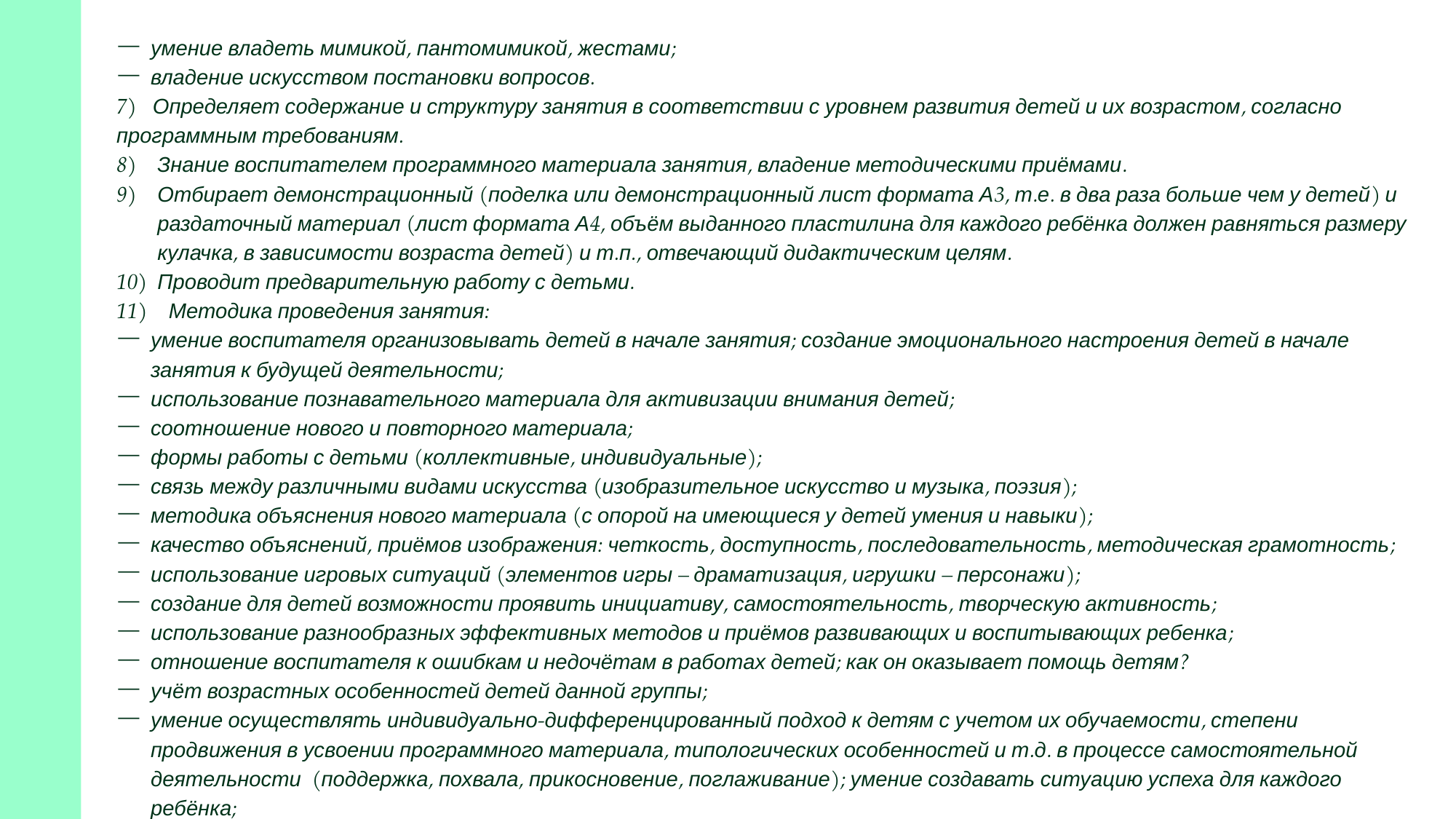

умение владеть мимикой, пантомимикой, жестами;
владение искусством постановки вопросов.
7)   Определяет содержание и структуру занятия в соответствии с уровнем развития детей и их возрастом, согласно программным требованиям.
Знание воспитателем программного материала занятия, владение методическими приёмами.
Отбирает демонстрационный (поделка или демонстрационный лист формата А3, т.е. в два раза больше чем у детей) и раздаточный материал (лист формата А4, объём выданного пластилина для каждого ребёнка должен равняться размеру кулачка, в зависимости возраста детей) и т.п., отвечающий дидактическим целям.
Проводит предварительную работу с детьми.
11)    Методика проведения занятия:
умение воспитателя организовывать детей в начале занятия; создание эмоционального настроения детей в начале занятия к будущей деятельности;
использование познавательного материала для активизации внимания детей;
соотношение нового и повторного материала;
формы работы с детьми (коллективные, индивидуальные);
связь между различными видами искусства (изобразительное искусство и музыка, поэзия);
методика объяснения нового материала (с опорой на имеющиеся у детей умения и навыки);
качество объяснений, приёмов изображения: четкость, доступность, последовательность, методическая грамотность;
использование игровых ситуаций (элементов игры – драматизация, игрушки – персонажи);
создание для детей возможности проявить инициативу, самостоятельность, творческую активность;
использование разнообразных эффективных методов и приёмов развивающих и воспитывающих ребенка;
отношение воспитателя к ошибкам и недочётам в работах детей; как он оказывает помощь детям?
учёт возрастных особенностей детей данной группы;
умение осуществлять индивидуально-дифференцированный подход к детям с учетом их обучаемости, степени продвижения в усвоении программного материала, типологических особенностей и т.д. в процессе самостоятельной деятельности  (поддержка, похвала, прикосновение, поглаживание); умение создавать ситуацию успеха для каждого ребёнка;